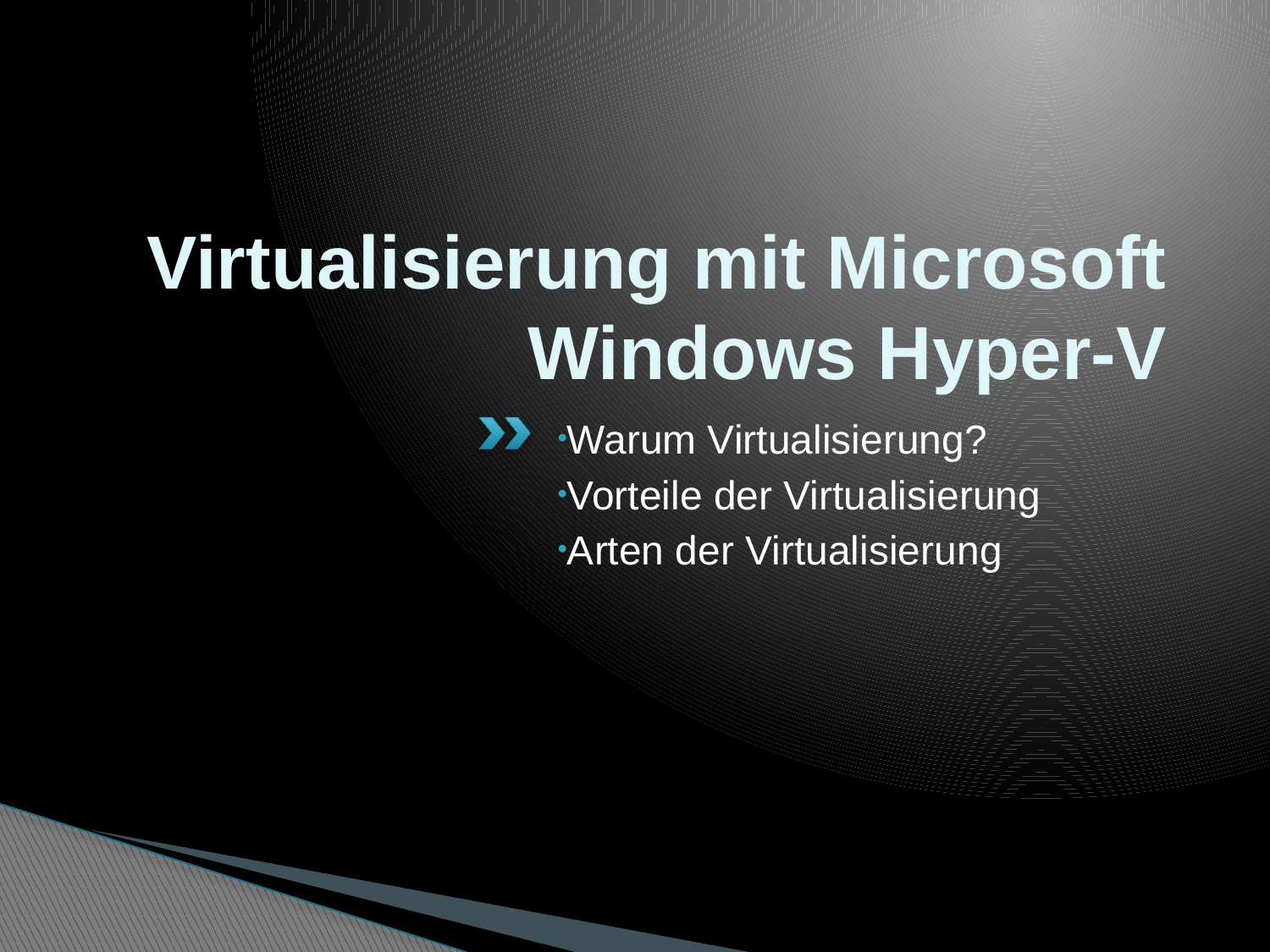

# Virtualisierung mit Microsoft Windows Hyper-V
Warum Virtualisierung?
Vorteile der Virtualisierung
Arten der Virtualisierung